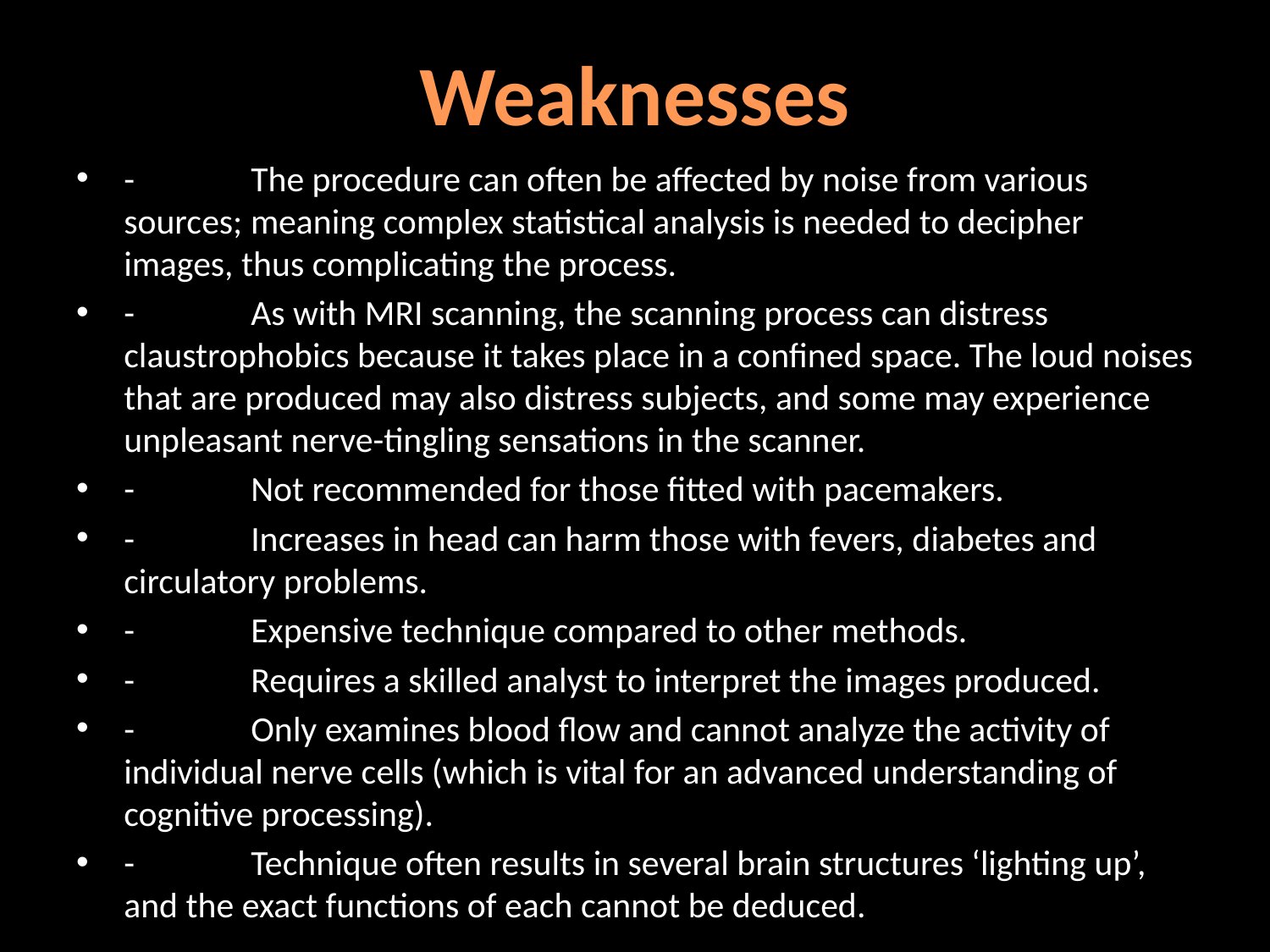

# Weaknesses
-	The procedure can often be affected by noise from various sources; meaning complex statistical analysis is needed to decipher images, thus complicating the process.
-	As with MRI scanning, the scanning process can distress claustrophobics because it takes place in a confined space. The loud noises that are produced may also distress subjects, and some may experience unpleasant nerve-tingling sensations in the scanner.
-	Not recommended for those fitted with pacemakers.
-	Increases in head can harm those with fevers, diabetes and circulatory problems.
-	Expensive technique compared to other methods.
-	Requires a skilled analyst to interpret the images produced.
-	Only examines blood flow and cannot analyze the activity of individual nerve cells (which is vital for an advanced understanding of cognitive processing).
-	Technique often results in several brain structures ‘lighting up’, and the exact functions of each cannot be deduced.